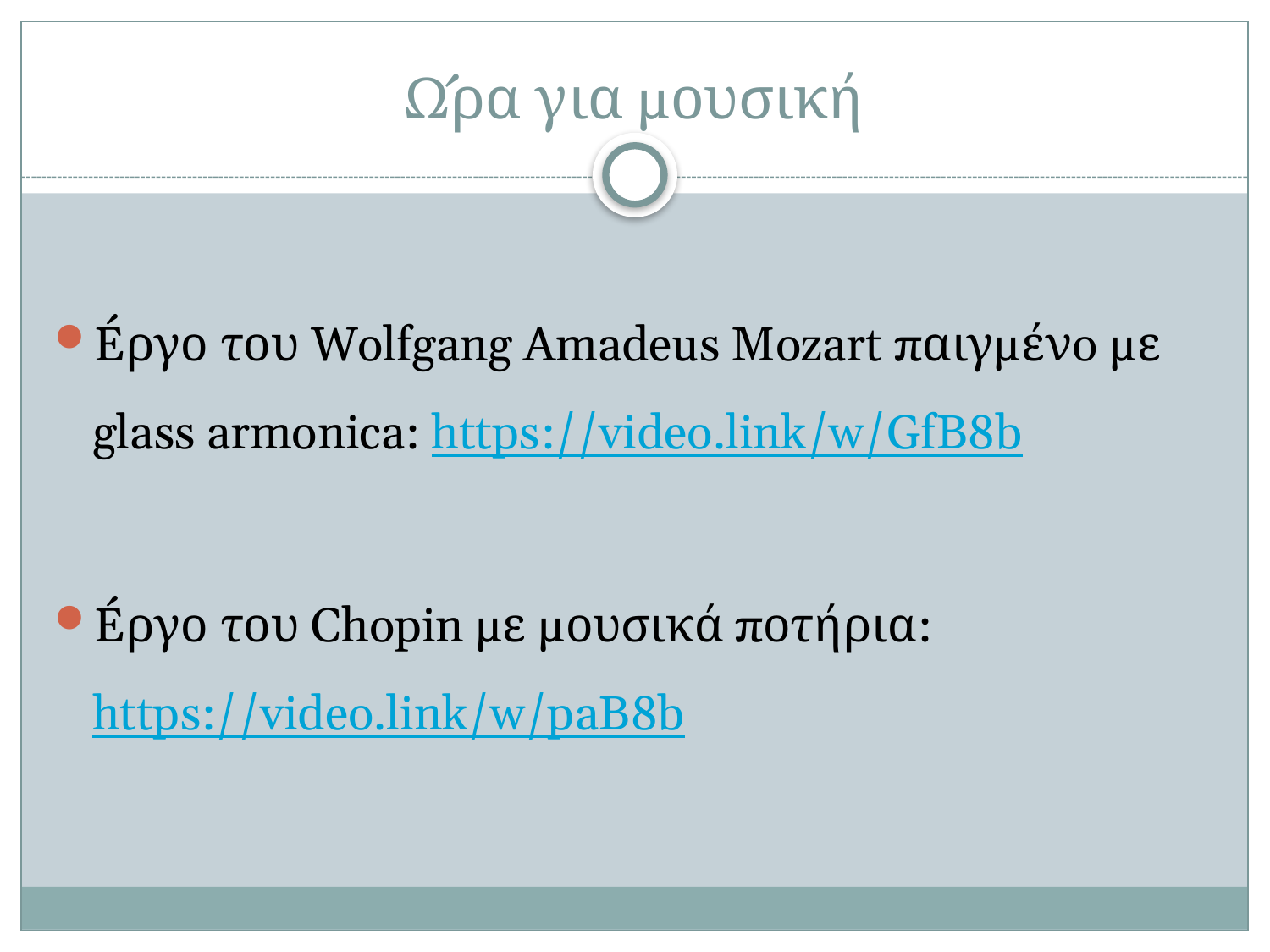

# Ώρα για μουσική

Έργο του Wolfgang Amadeus Mozart παιγμένo με glass armonica: https://video.link/w/GfB8b

Έργο του Chopin με μουσικά ποτήρια: https://video.link/w/paB8b